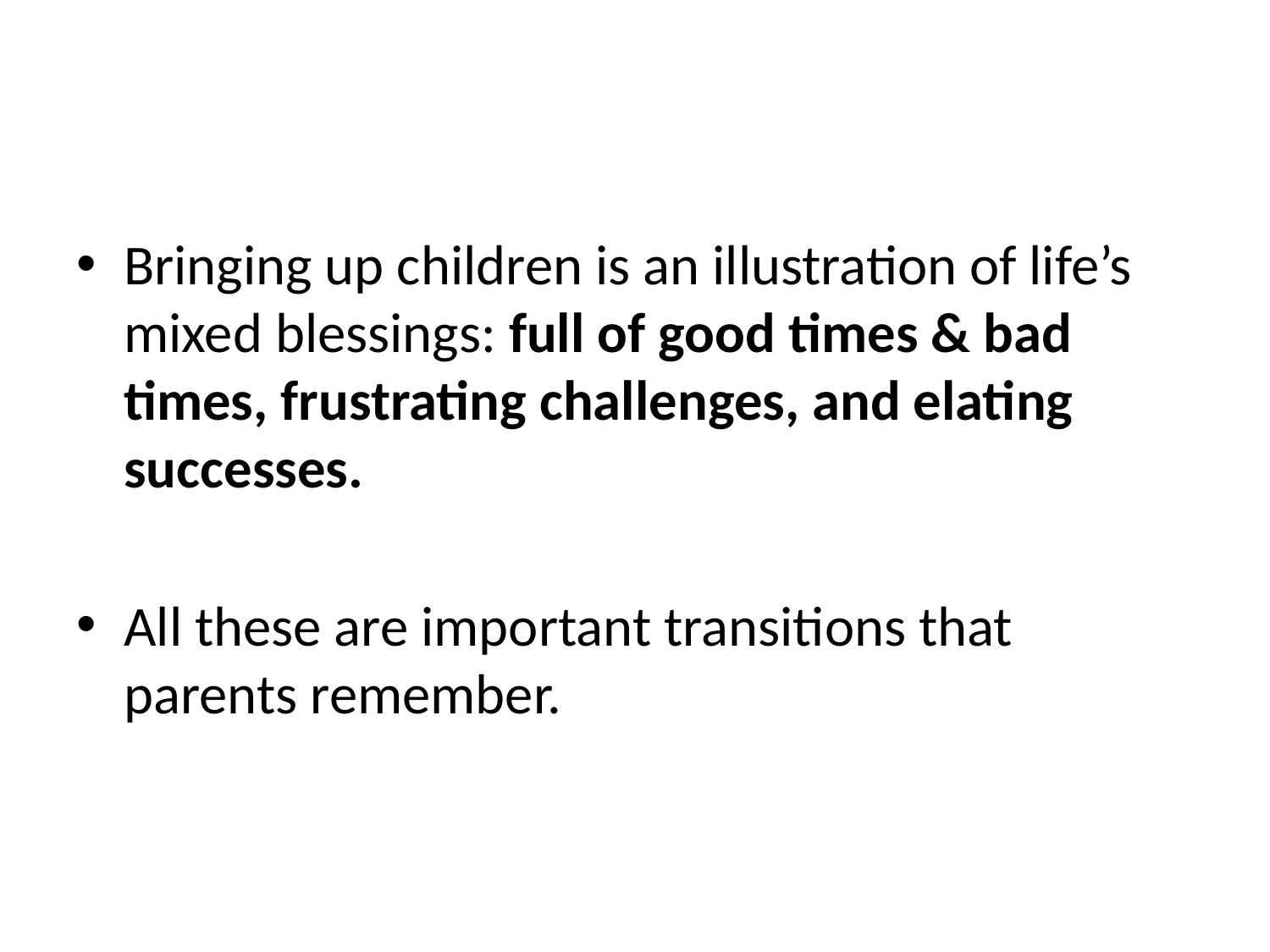

#
Bringing up children is an illustration of life’s mixed blessings: full of good times & bad times, frustrating challenges, and elating successes.

All these are important transitions that parents remember.